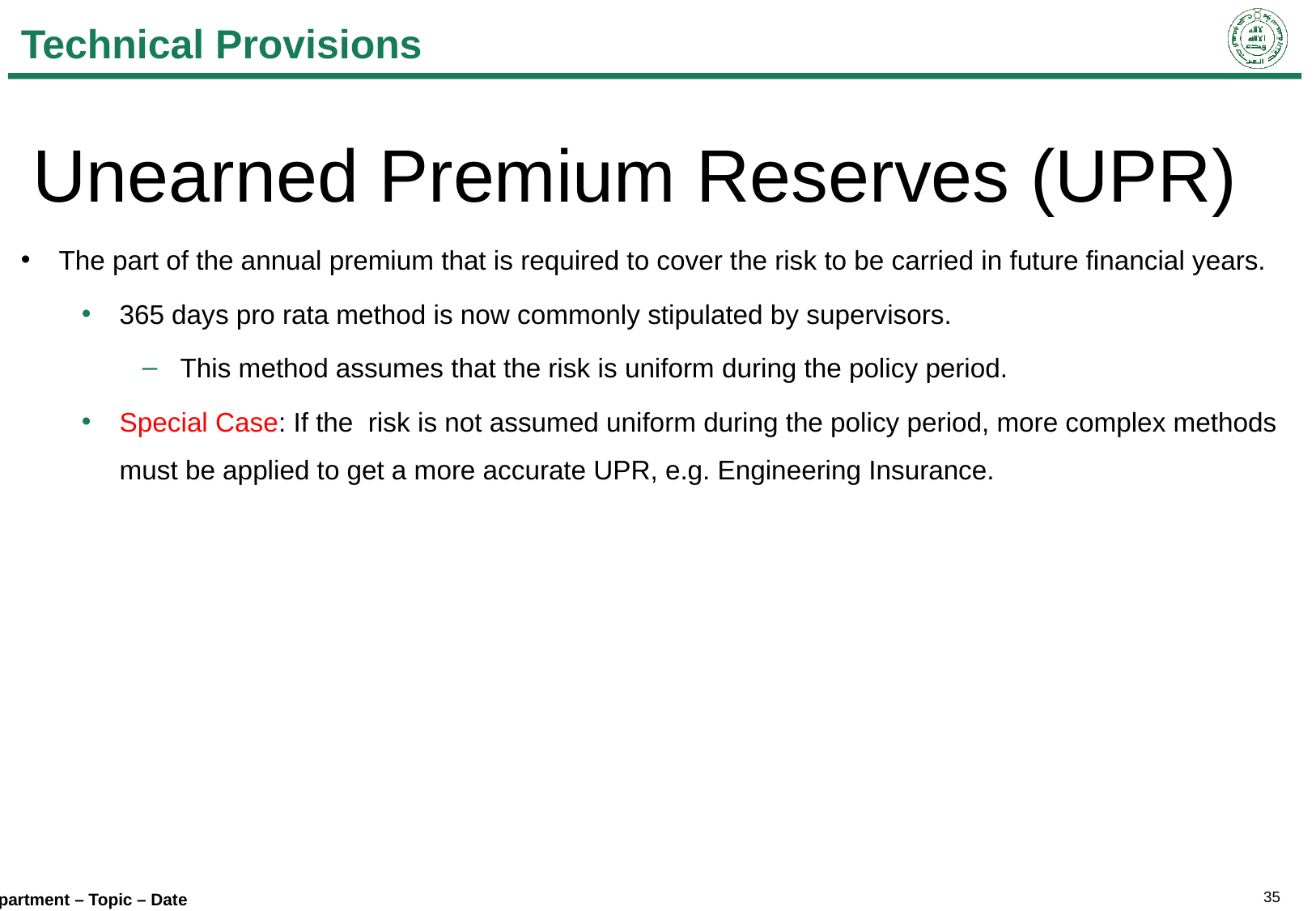

# Technical Provisions
Unearned Premium Reserves (UPR)
The part of the annual premium that is required to cover the risk to be carried in future financial years.
365 days pro rata method is now commonly stipulated by supervisors.
This method assumes that the risk is uniform during the policy period.
Special Case: If the  risk is not assumed uniform during the policy period, more complex methods must be applied to get a more accurate UPR, e.g. Engineering Insurance.